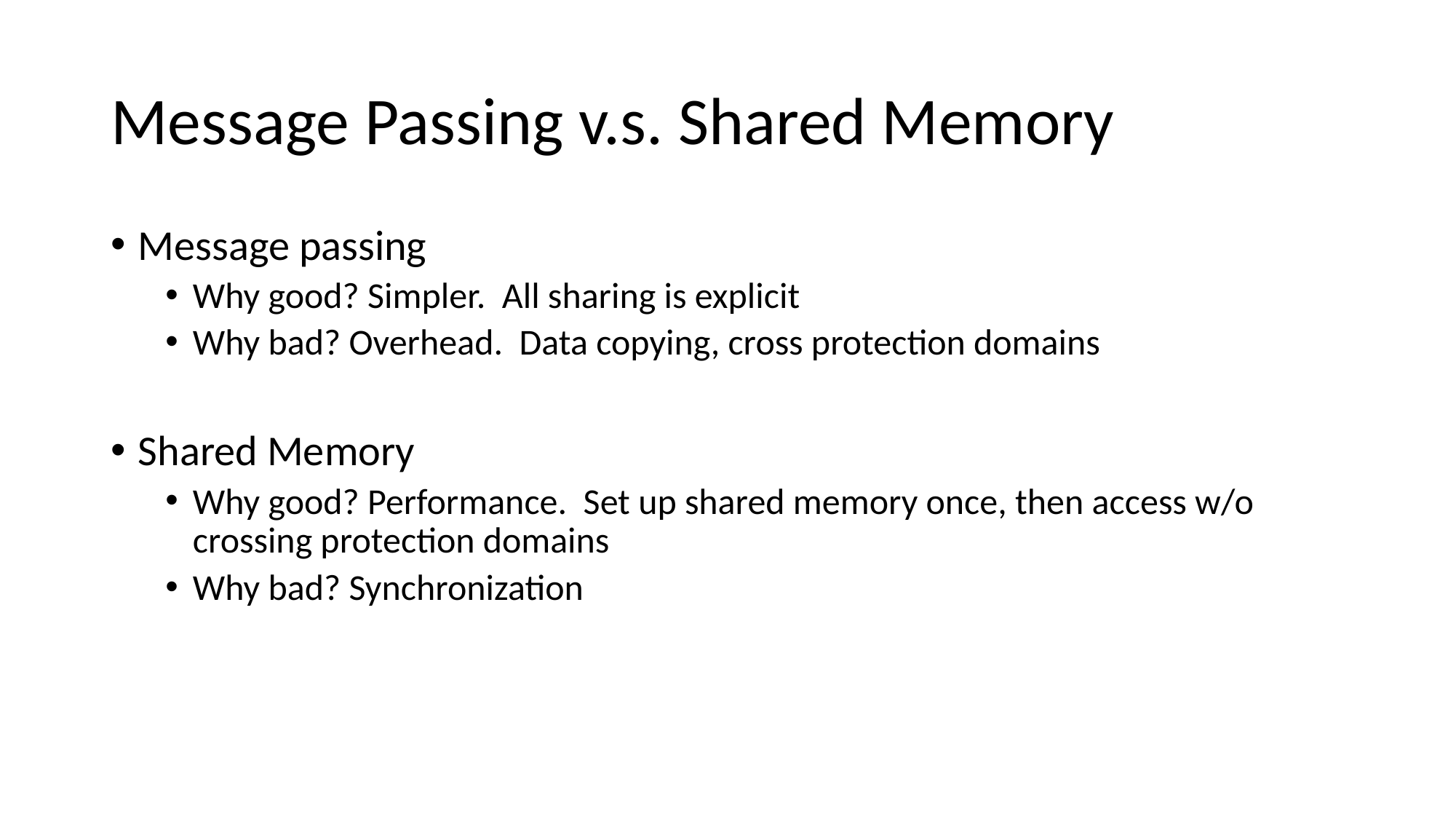

# Message Passing v.s. Shared Memory
Message passing
Why good? Simpler.  All sharing is explicit
Why bad? Overhead.  Data copying, cross protection domains

Shared Memory
Why good? Performance.  Set up shared memory once, then access w/o crossing protection domains
Why bad? Synchronization